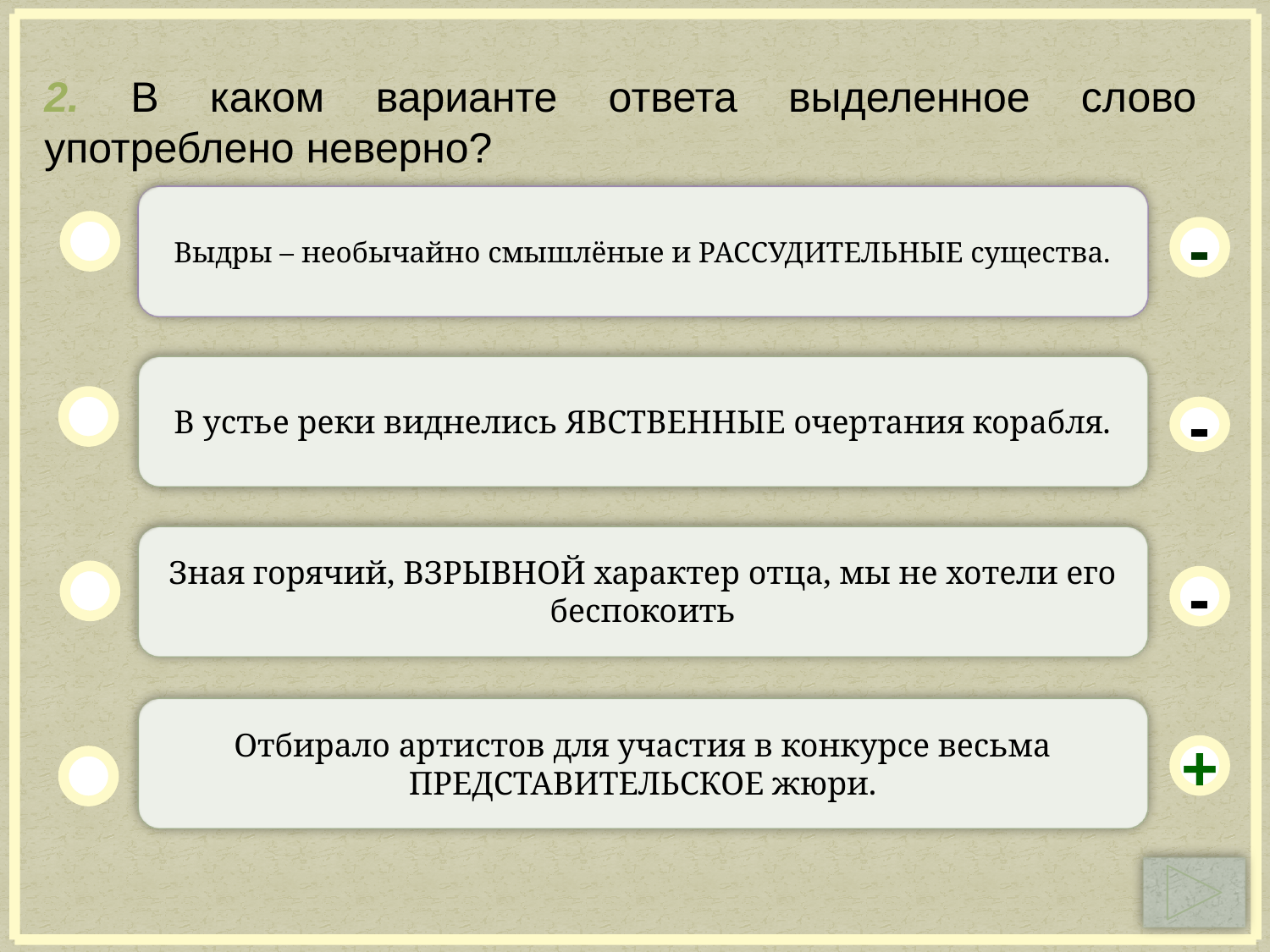

2. В каком варианте ответа выделенное слово употреблено неверно?

Выдры – необычайно смышлёные и РАССУДИТЕЛЬНЫЕ существа.

-
В устье реки виднелись ЯВСТВЕННЫЕ очертания корабля.

-
Зная горячий, ВЗРЫВНОЙ характер отца, мы не хотели его беспокоить

-
Отбирало артистов для участия в конкурсе весьма ПРЕДСТАВИТЕЛЬСКОЕ жюри.
+